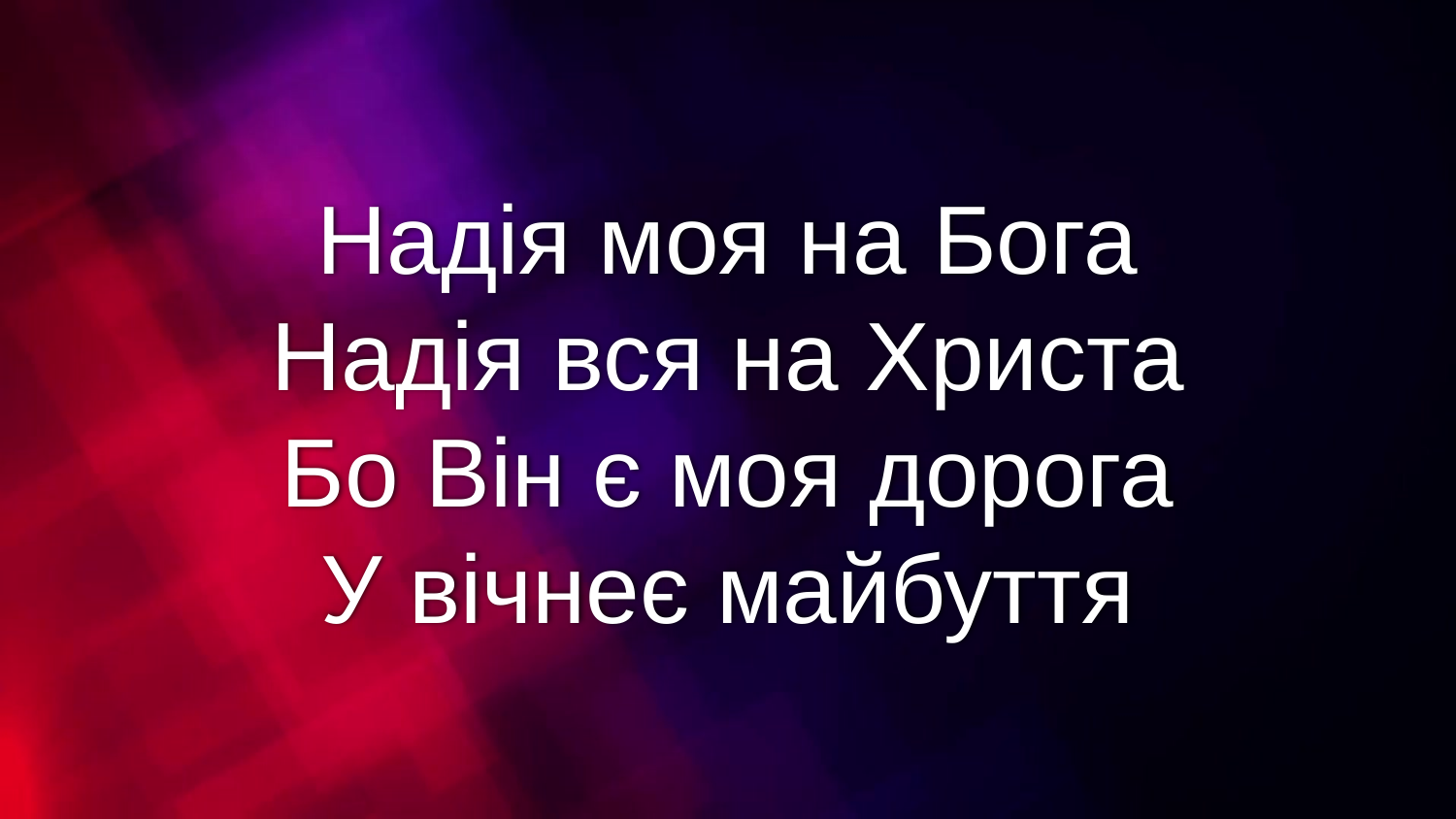

Надія моя на Бога
Надія вся на Христа
Бо Він є моя дорога
У вічнеє майбуття